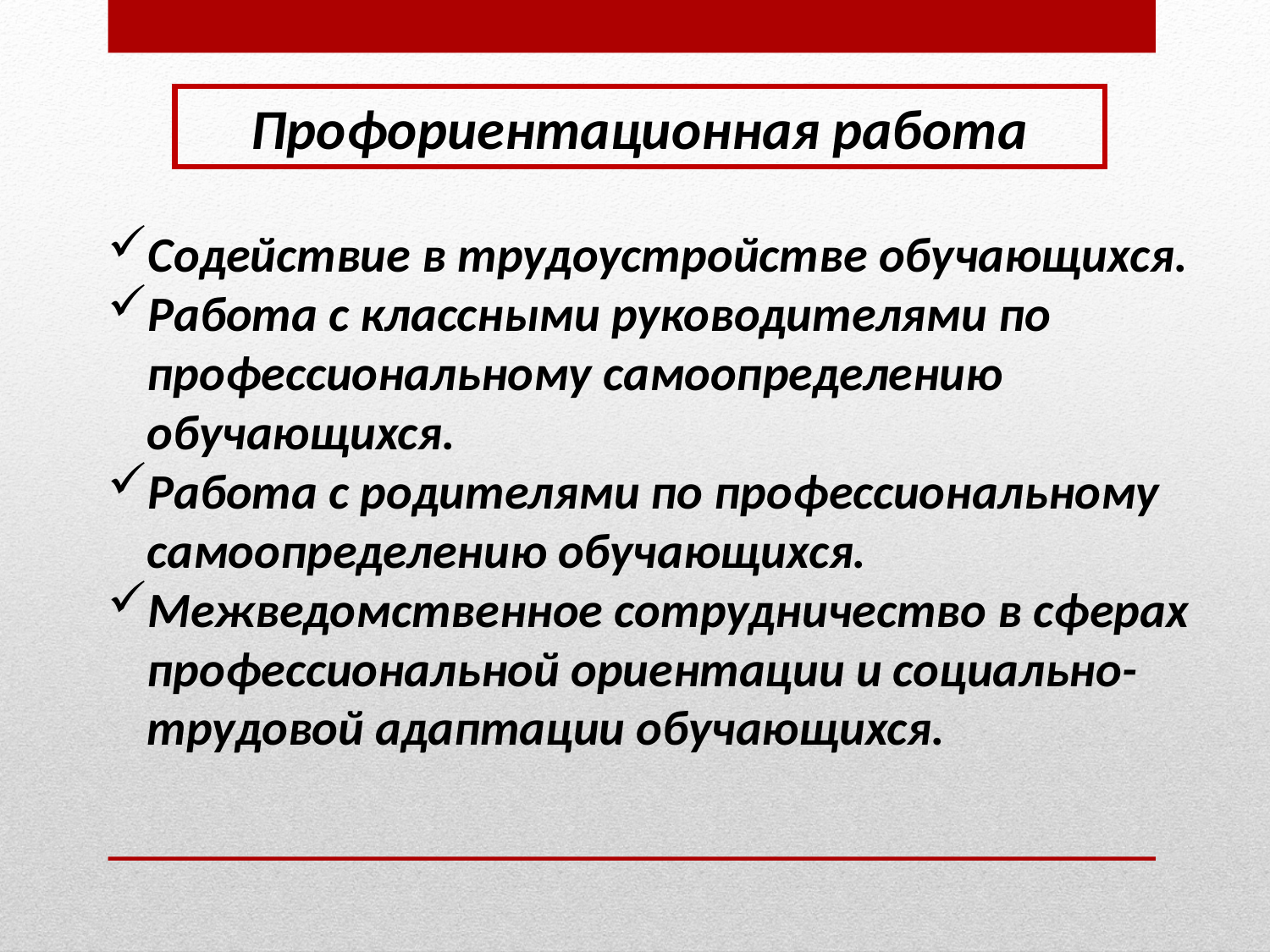

Профориентационная работа
Содействие в трудоустройстве обучающихся.
Работа с классными руководителями по профессиональному самоопределению обучающихся.
Работа с родителями по профессиональному самоопределению обучающихся.
Межведомственное сотрудничество в сферах профессиональной ориентации и социально-трудовой адаптации обучающихся.